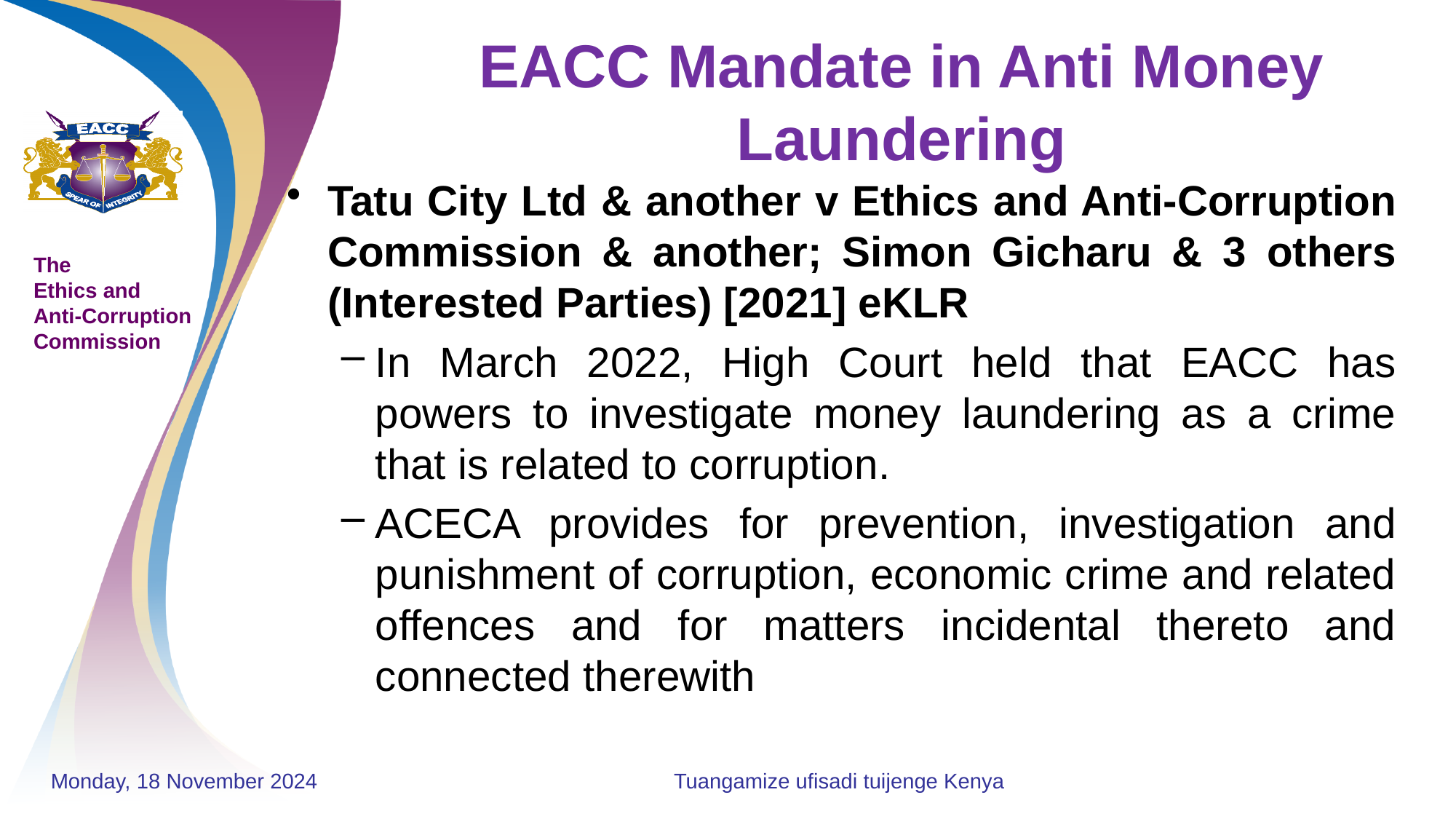

# EACC Mandate in Anti Money Laundering
Tatu City Ltd & another v Ethics and Anti-Corruption Commission & another; Simon Gicharu & 3 others (Interested Parties) [2021] eKLR
In March 2022, High Court held that EACC has powers to investigate money laundering as a crime that is related to corruption.
ACECA provides for prevention, investigation and punishment of corruption, economic crime and related offences and for matters incidental thereto and connected therewith
Monday, 18 November 2024
Tuangamize ufisadi tuijenge Kenya